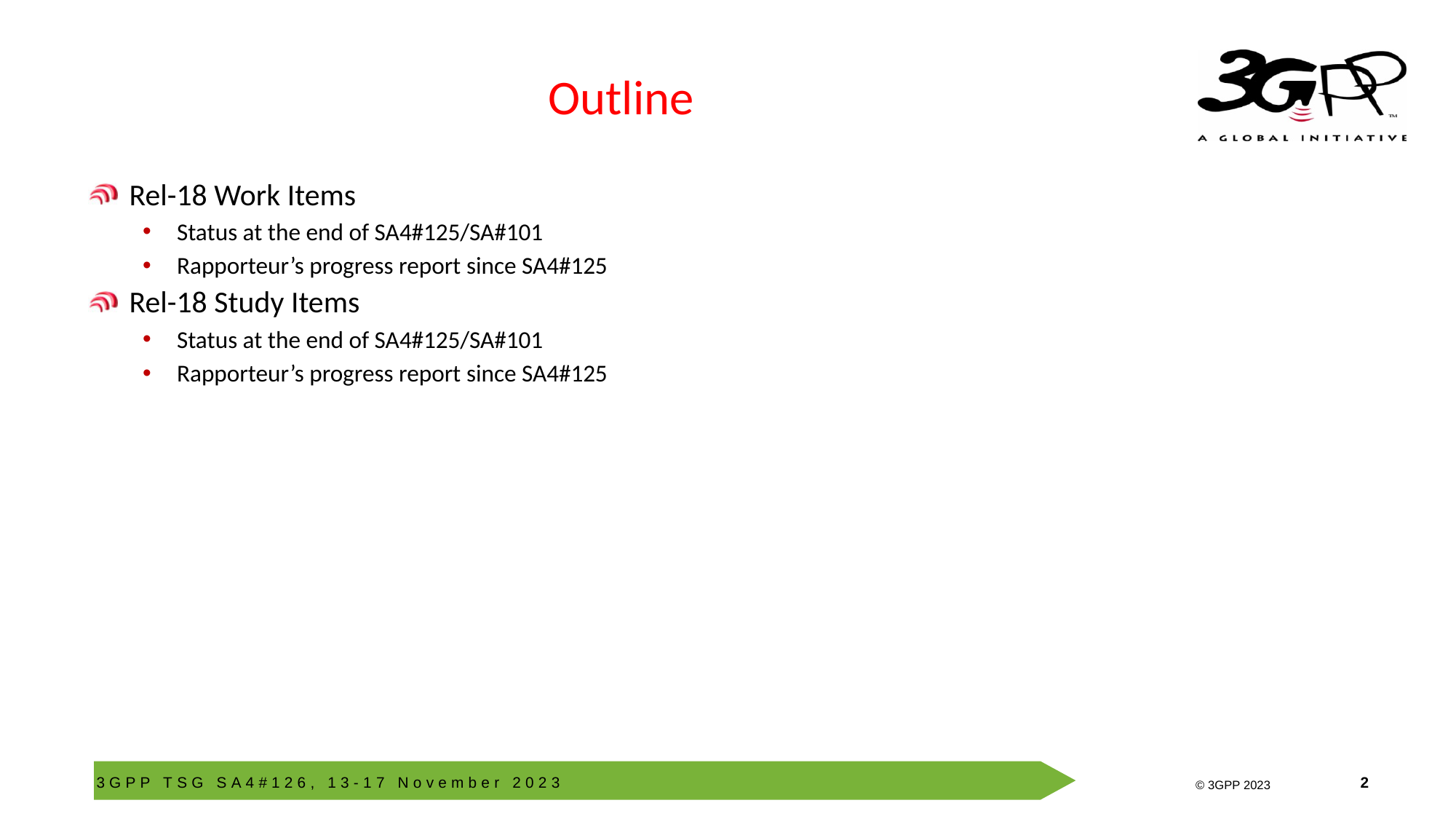

# Outline
Rel-18 Work Items
Status at the end of SA4#125/SA#101
Rapporteur’s progress report since SA4#125
Rel-18 Study Items
Status at the end of SA4#125/SA#101
Rapporteur’s progress report since SA4#125